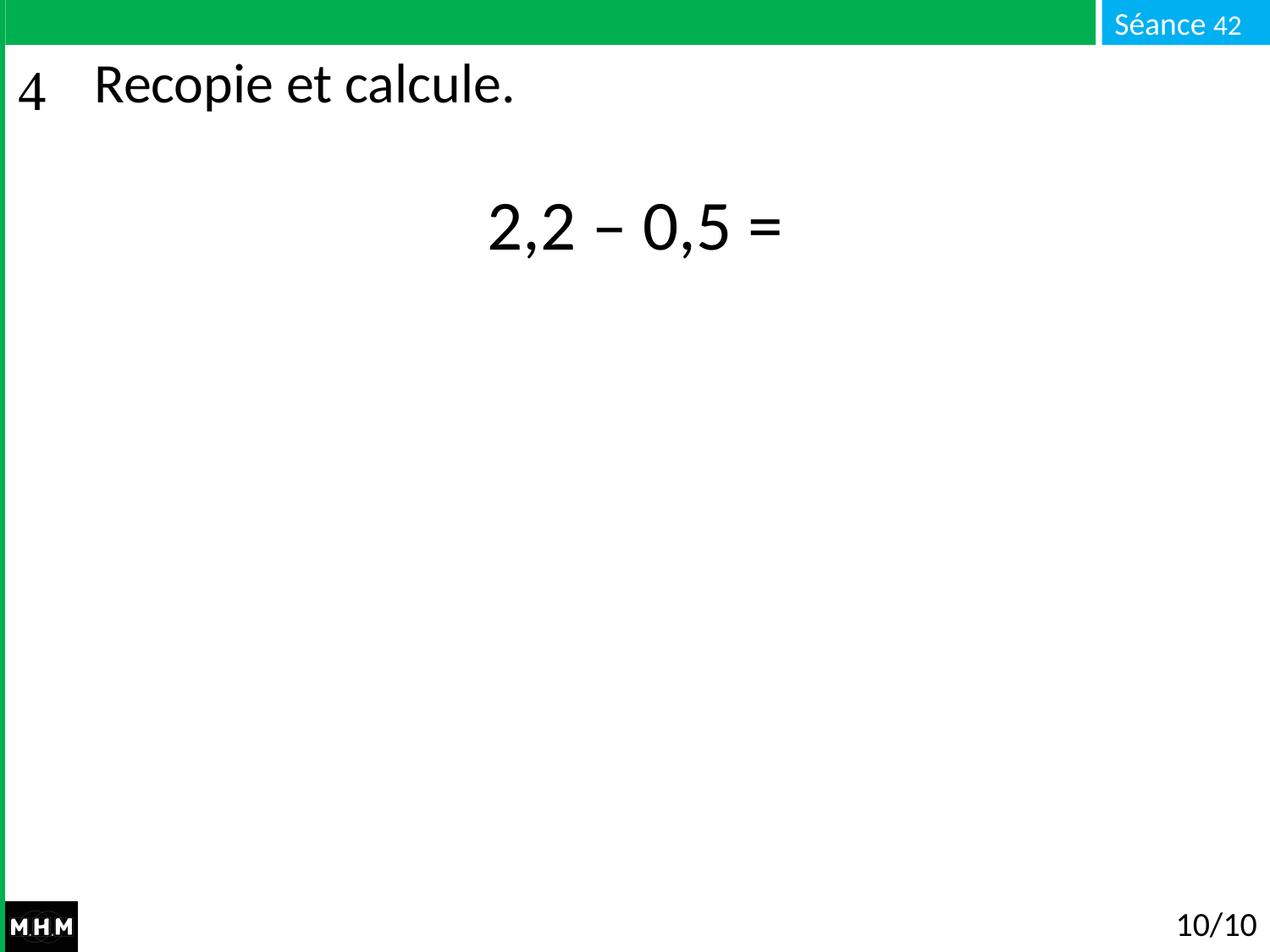

# Recopie et calcule.
2,2 – 0,5 =
10/10